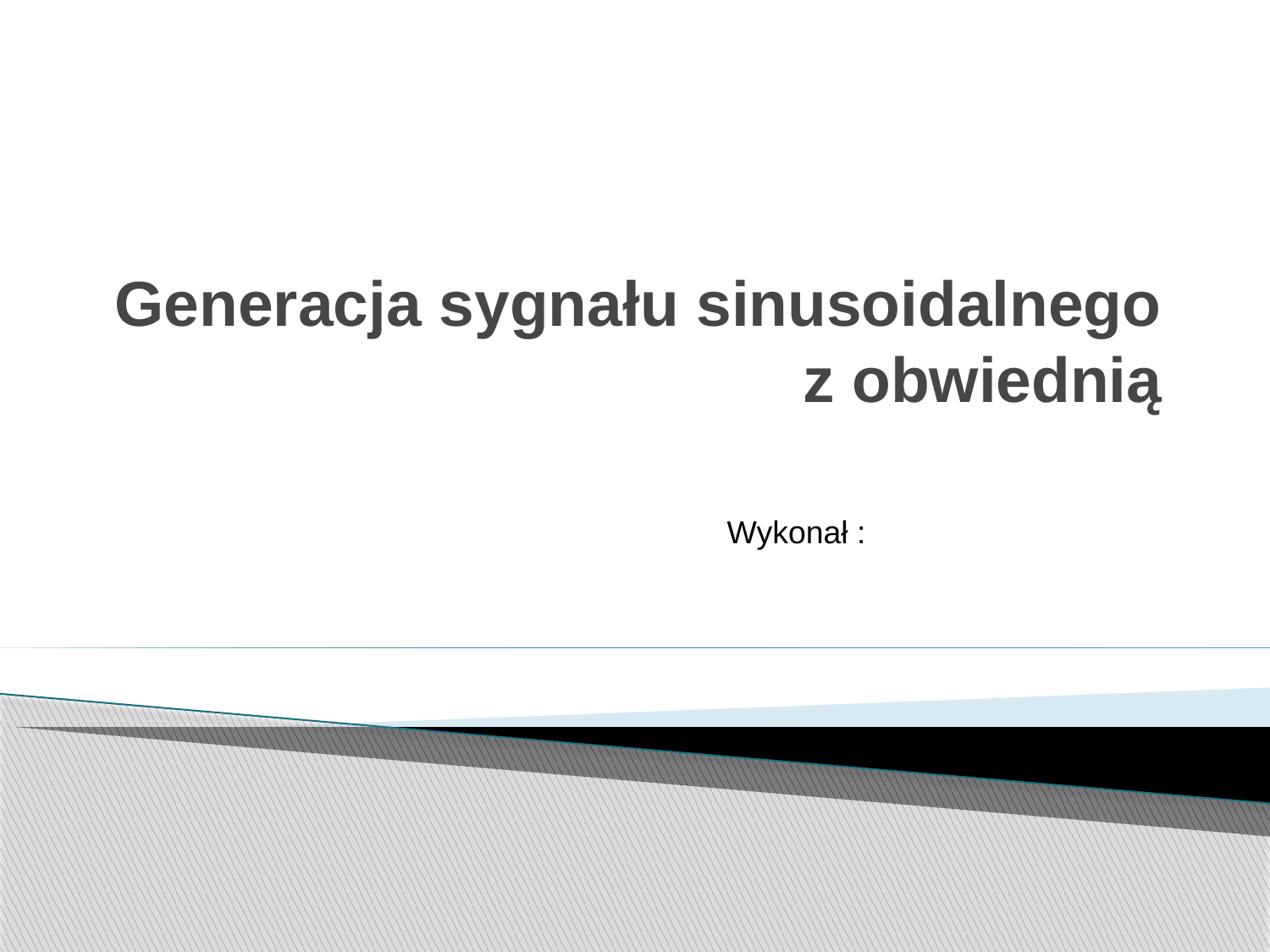

# Generacja sygnału sinusoidalnego z obwiednią
Wykonał :